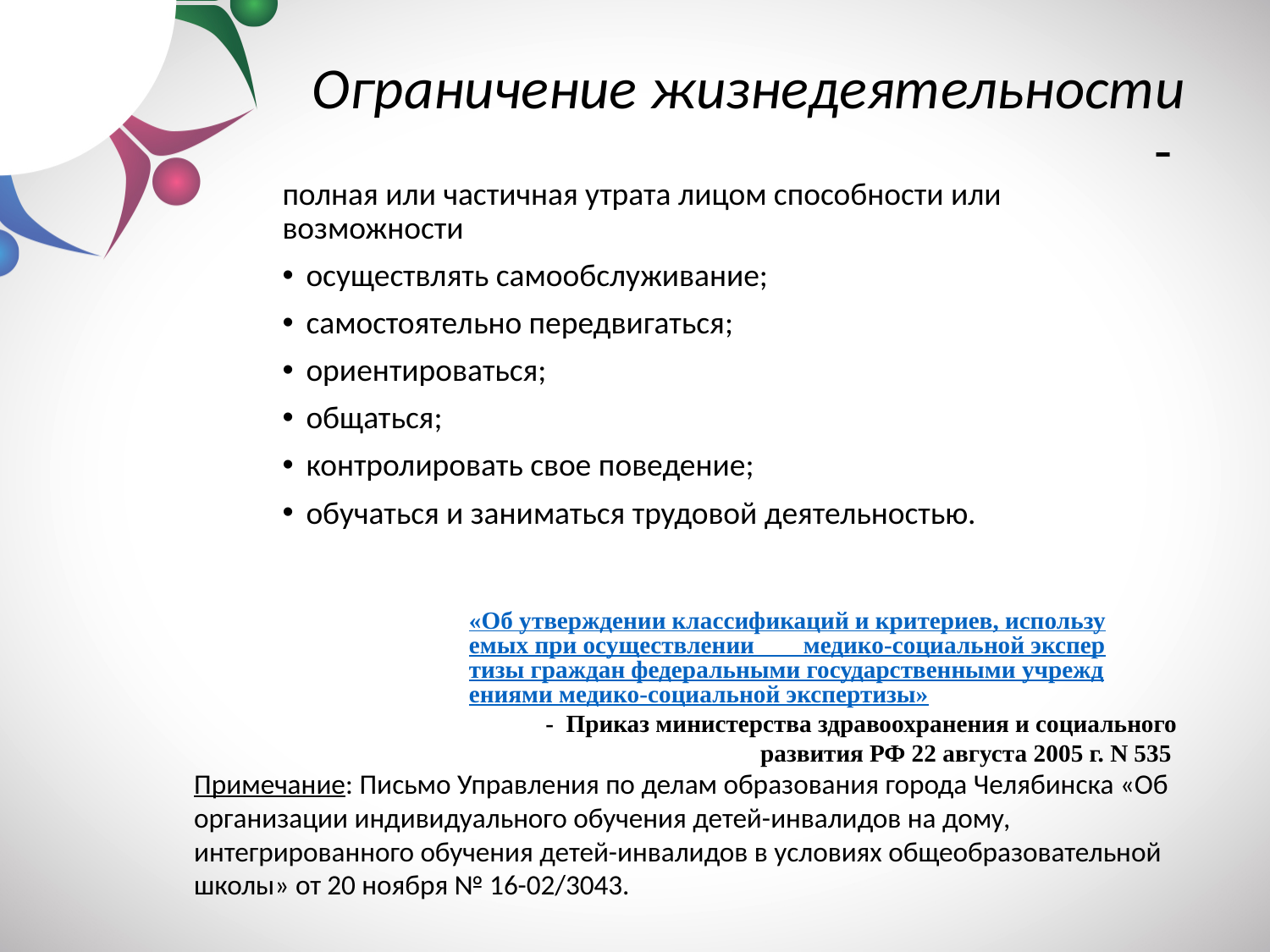

# Ограничение жизнедеятельности -
полная или частичная утрата лицом способности или возможности
осуществлять самообслуживание;
самостоятельно передвигаться;
ориентироваться;
общаться;
контролировать свое поведение;
обучаться и заниматься трудовой деятельностью.

«Об утверждении классификаций и критериев, используемых при осуществлении        медико-социальной экспертизы граждан федеральными государственными учреждениями медико-социальной экспертизы»  -  Приказ министерства здравоохранения и социального развития РФ 22 августа 2005 г. N 535
Примечание: Письмо Управления по делам образования города Челябинска «Об организации индивидуального обучения детей-инвалидов на дому, интегрированного обучения детей-инвалидов в условиях общеобразовательной школы» от 20 ноября № 16-02/3043.